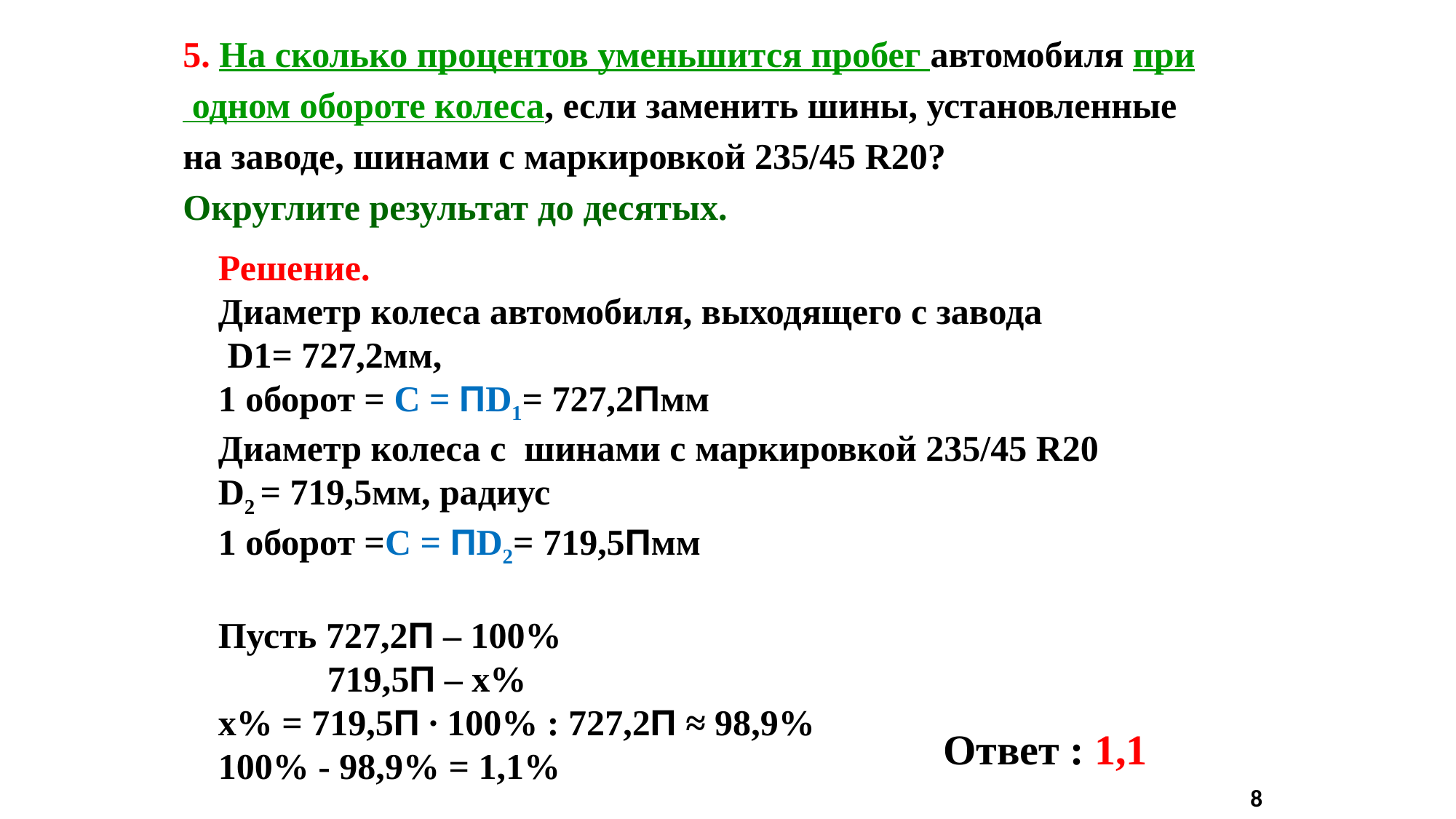

5. На сколько процентов уменьшится пробег автомобиля при
 одном обороте колеса, если заменить шины, установленные
на заводе, шинами с маркировкой 235/45 R20?
Округлите результат до десятых.
Решение.
Диаметр колеса автомобиля, выходящего с завода
 D1= 727,2мм,
1 оборот = С = ПD1= 727,2Пмм
Диаметр колеса с  шинами с маркировкой 235/45 R20
D2 = 719,5мм, радиус
1 оборот =С = ПD2= 719,5Пмм

Пусть 727,2П – 100%
            719,5П – х%
х% = 719,5П ∙ 100% : 727,2П ≈ 98,9%
100% - 98,9% = 1,1%
Ответ : 1,1

8